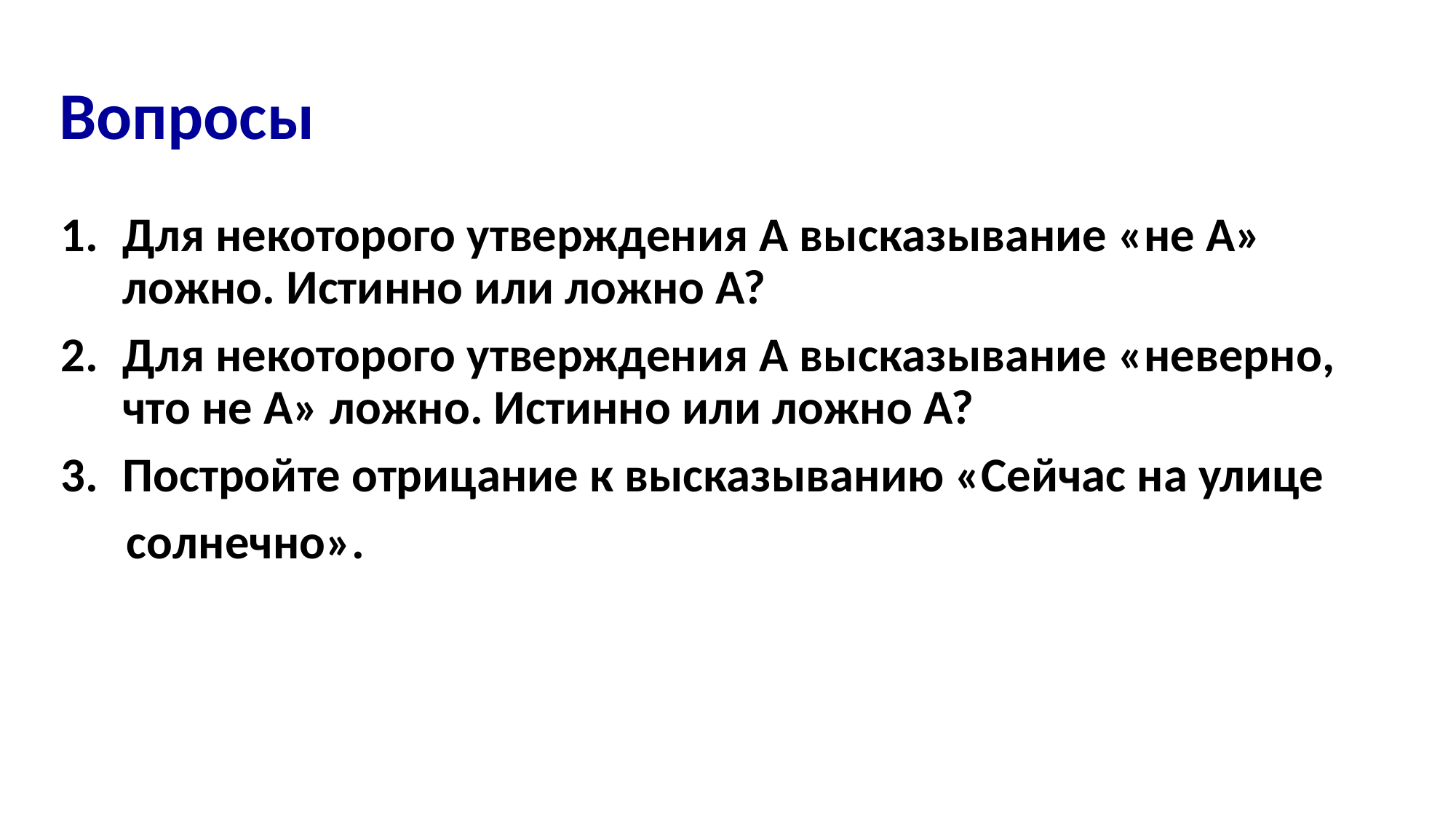

Вопросы
Для некоторого утверждения А высказывание «не А» ложно. Истинно или ложно А?
Для некоторого утверждения А высказывание «неверно, что не А» ложно. Истинно или ложно А?
Постройте отрицание к высказыванию «Сейчас на улице
      солнечно».